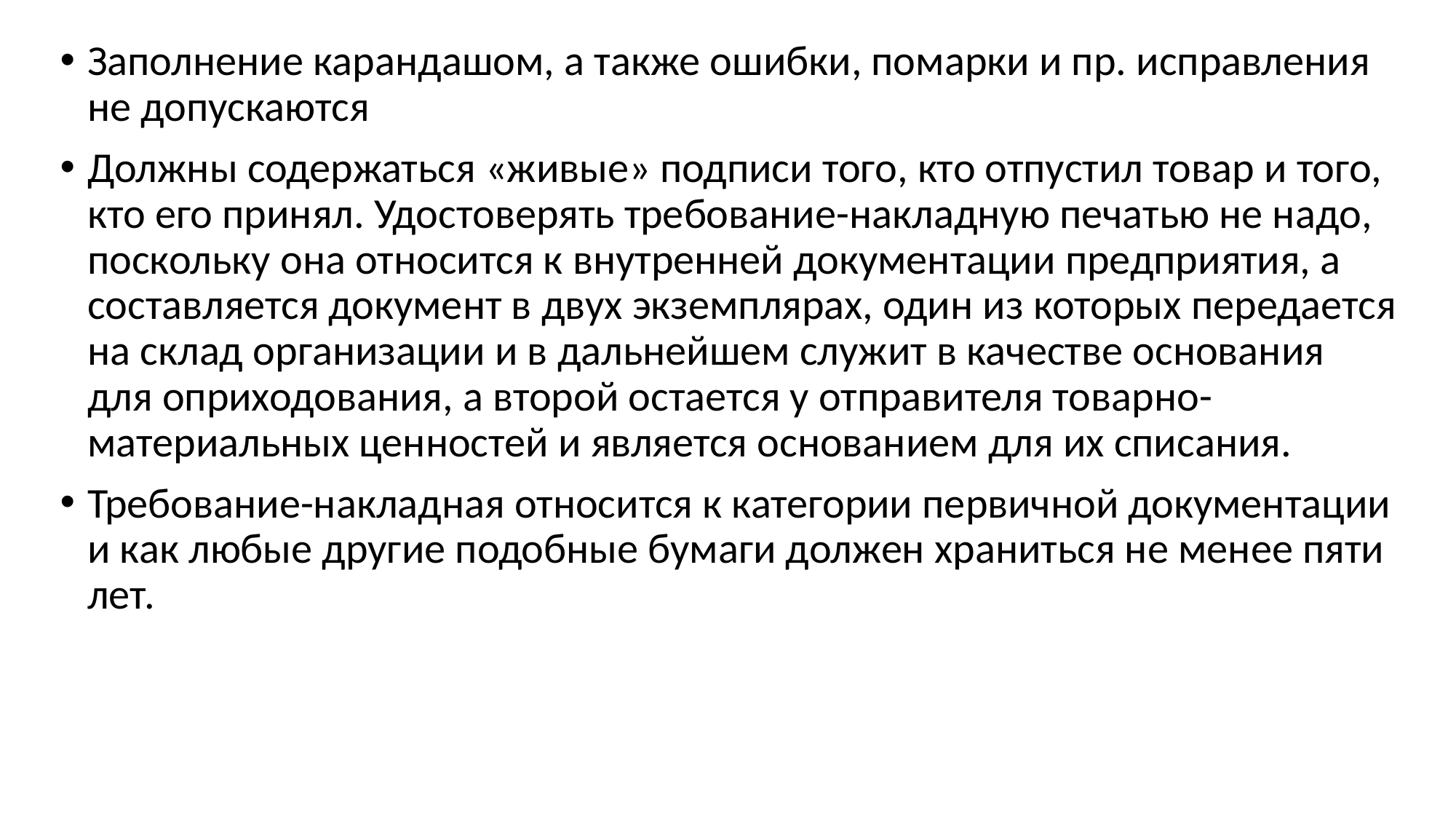

Заполнение карандашом, а также ошибки, помарки и пр. исправления не допускаются
Должны содержаться «живые» подписи того, кто отпустил товар и того, кто его принял. Удостоверять требование-накладную печатью не надо, поскольку она относится к внутренней документации предприятия, а составляется документ в двух экземплярах, один из которых передается на склад организации и в дальнейшем служит в качестве основания для оприходования, а второй остается у отправителя товарно-материальных ценностей и является основанием для их списания.
Требование-накладная относится к категории первичной документации и как любые другие подобные бумаги должен храниться не менее пяти лет.